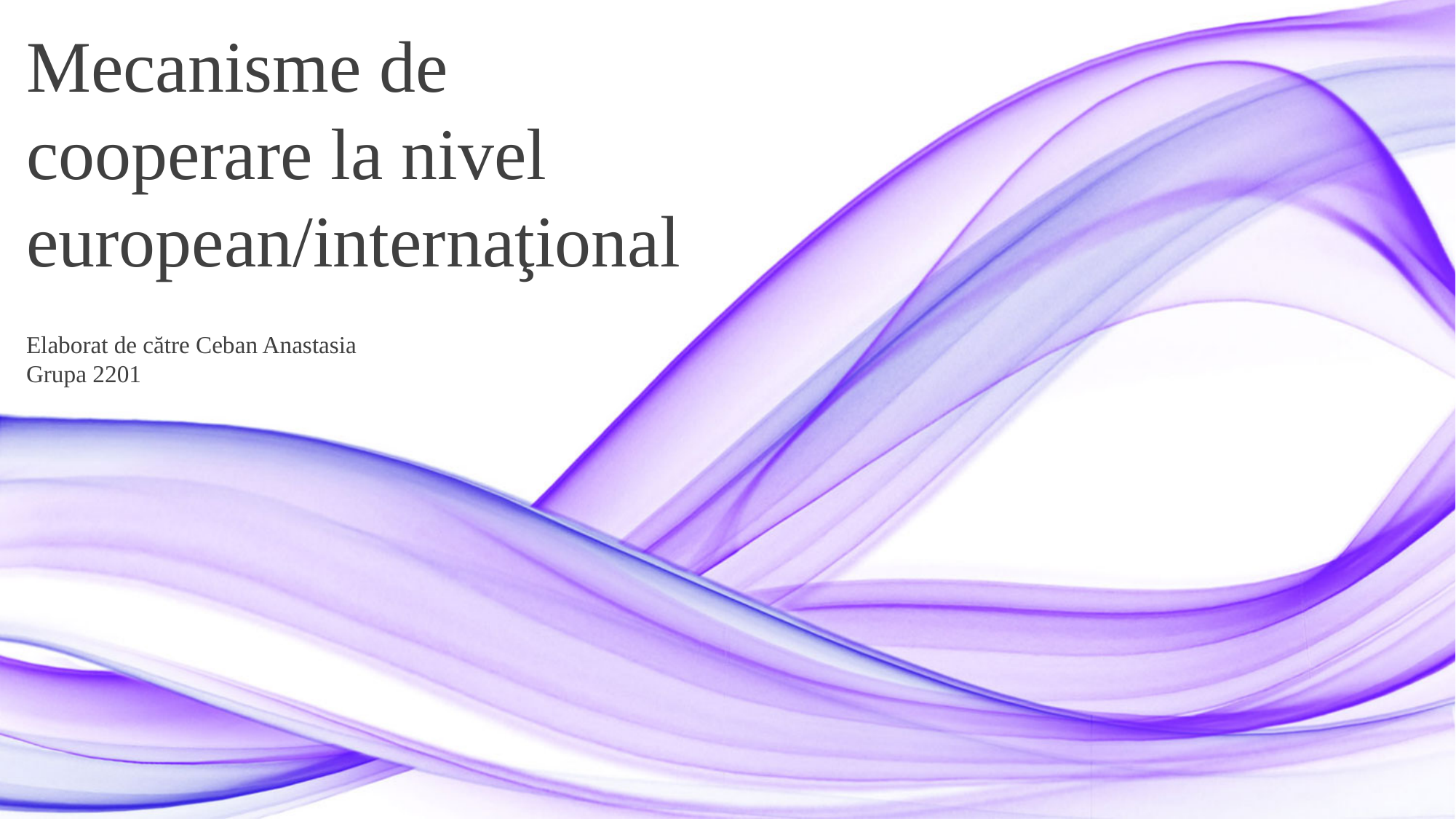

Mecanisme de cooperare la nivel european/internaţional
Elaborat de către Ceban Anastasia
Grupa 2201